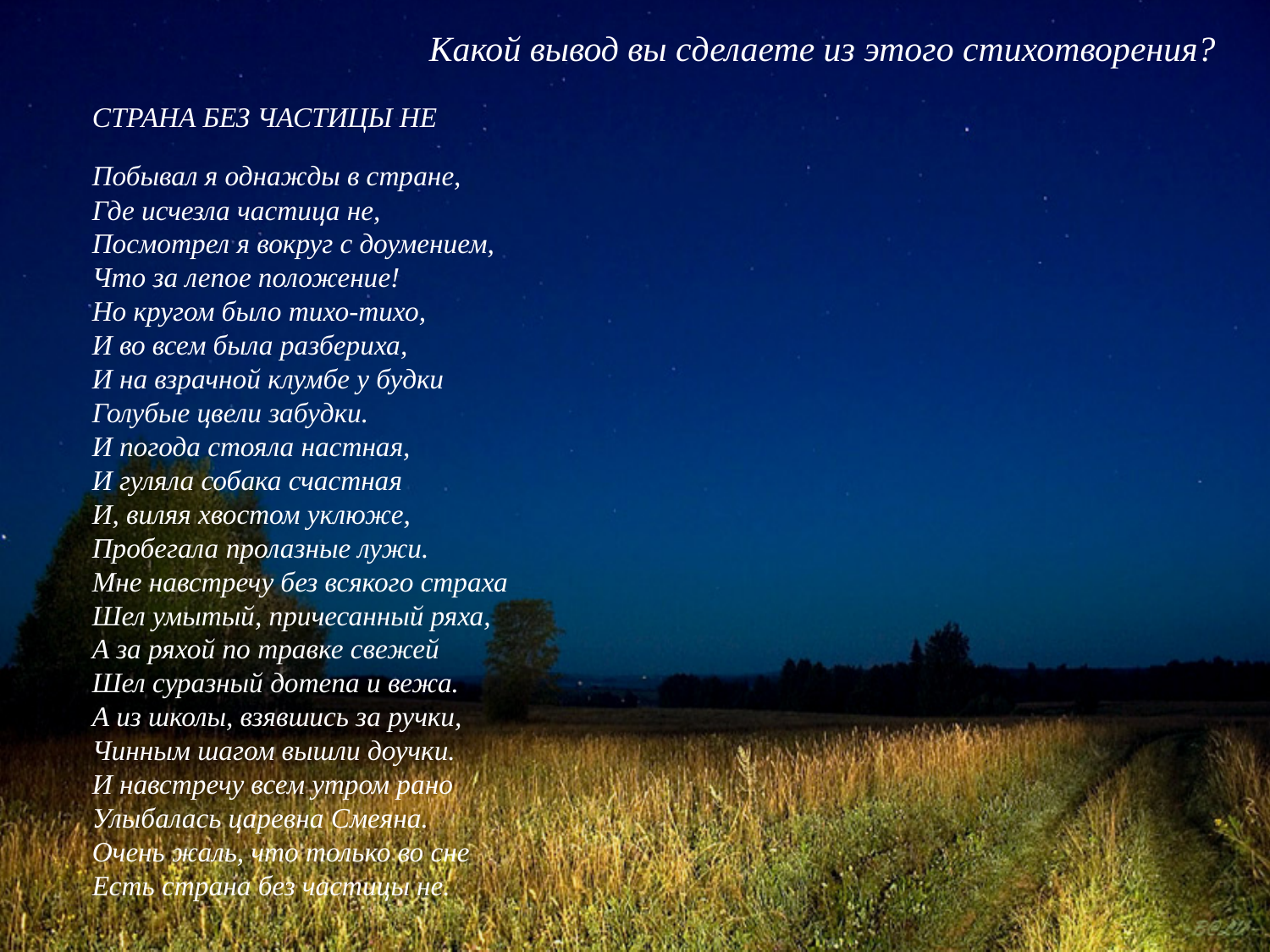

Какой вывод вы сделаете из этого стихотворения?
СТРАНА БЕЗ ЧАСТИЦЫ НЕ

Побывал я однажды в стране,
Где исчезла частица не,
Посмотрел я вокруг с доумением,
Что за лепое положение!
Но кругом было тихо-тихо,
И во всем была разбериха,
И на взрачной клумбе у будки
Голубые цвели забудки.
И погода стояла настная,
И гуляла собака счастная
И, виляя хвостом уклюже,
Пробегала пролазные лужи.
Мне навстречу без всякого страха
Шел умытый, причесанный ряха,
А за ряхой по травке свежей
Шел суразный дотепа и вежа.
А из школы, взявшись за ручки,
Чинным шагом вышли доучки.
И навстречу всем утром рано
Улыбалась царевна Смеяна.
Очень жаль, что только во сне
Есть страна без частицы не.